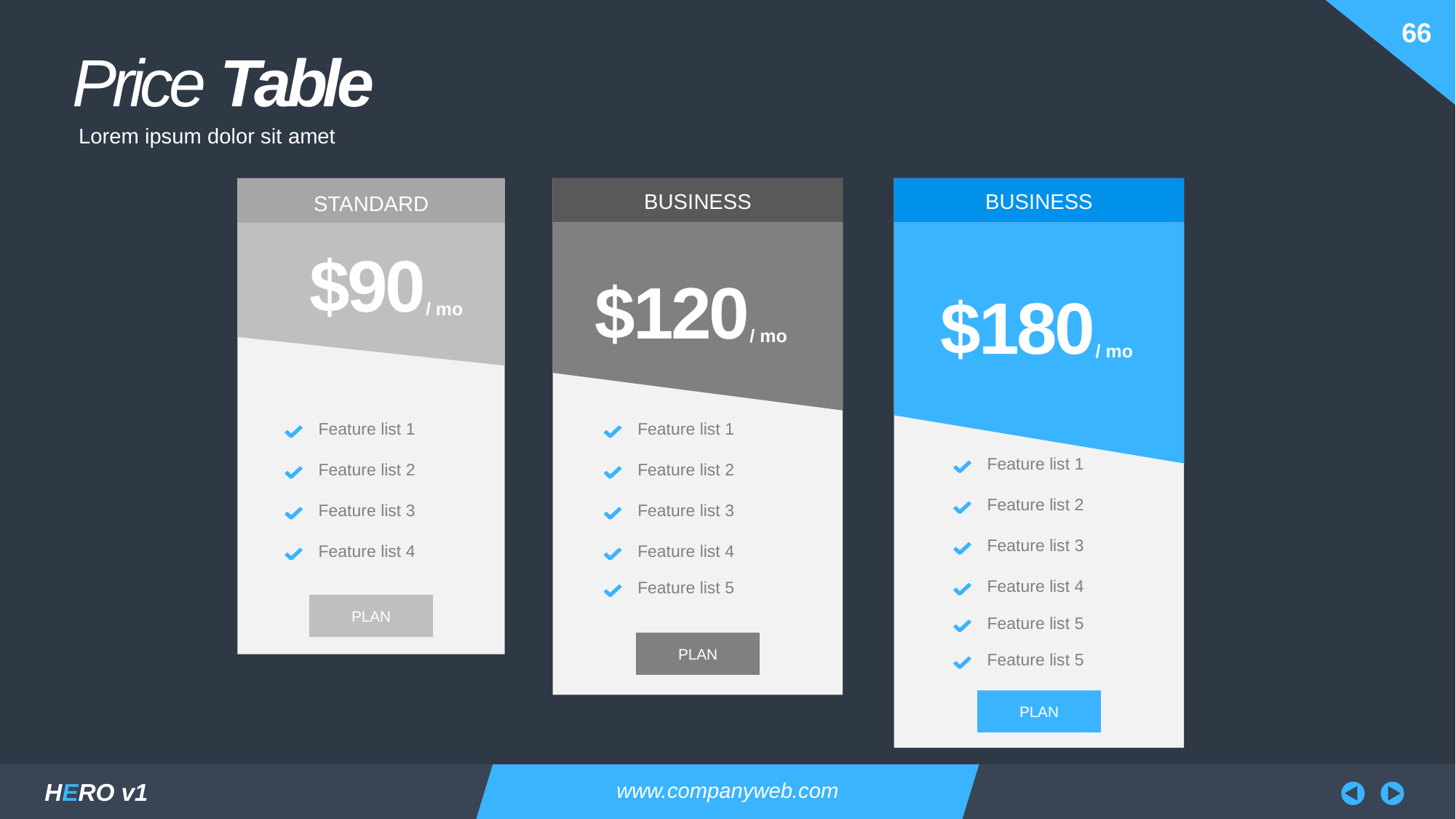

Price Table
Lorem ipsum dolor sit amet

BUSINESS

$180
/ mo
Feature list 1

Feature list 2

Feature list 3

Feature list 4

Feature list 5

Feature list 5

PLAN

STANDARD

$90
/ mo
Feature list 1

Feature list 2

Feature list 3

Feature list 4

PLAN

BUSINESS

$120
/ mo
Feature list 1

Feature list 2

Feature list 3

Feature list 4

Feature list 5

PLAN